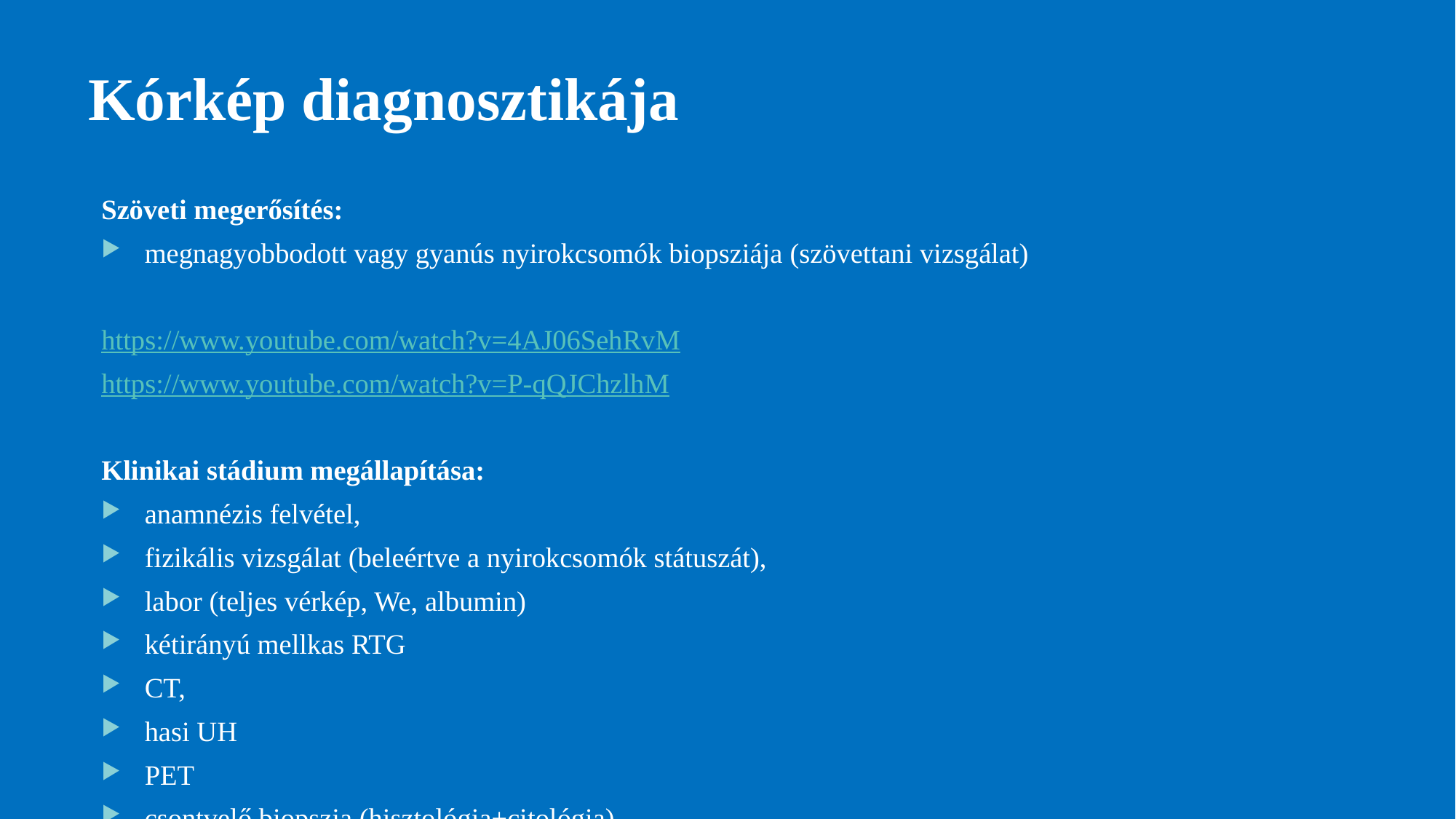

# Kórkép diagnosztikája
Szöveti megerősítés:
megnagyobbodott vagy gyanús nyirokcsomók biopsziája (szövettani vizsgálat)

https://www.youtube.com/watch?v=4AJ06SehRvM
https://www.youtube.com/watch?v=P-qQJChzlhM

Klinikai stádium megállapítása:
anamnézis felvétel,
fizikális vizsgálat (beleértve a nyirokcsomók státuszát),
labor (teljes vérkép, We, albumin)
kétirányú mellkas RTG
CT,
hasi UH
PET
csontvelő biopszia (hisztológia+citológia)